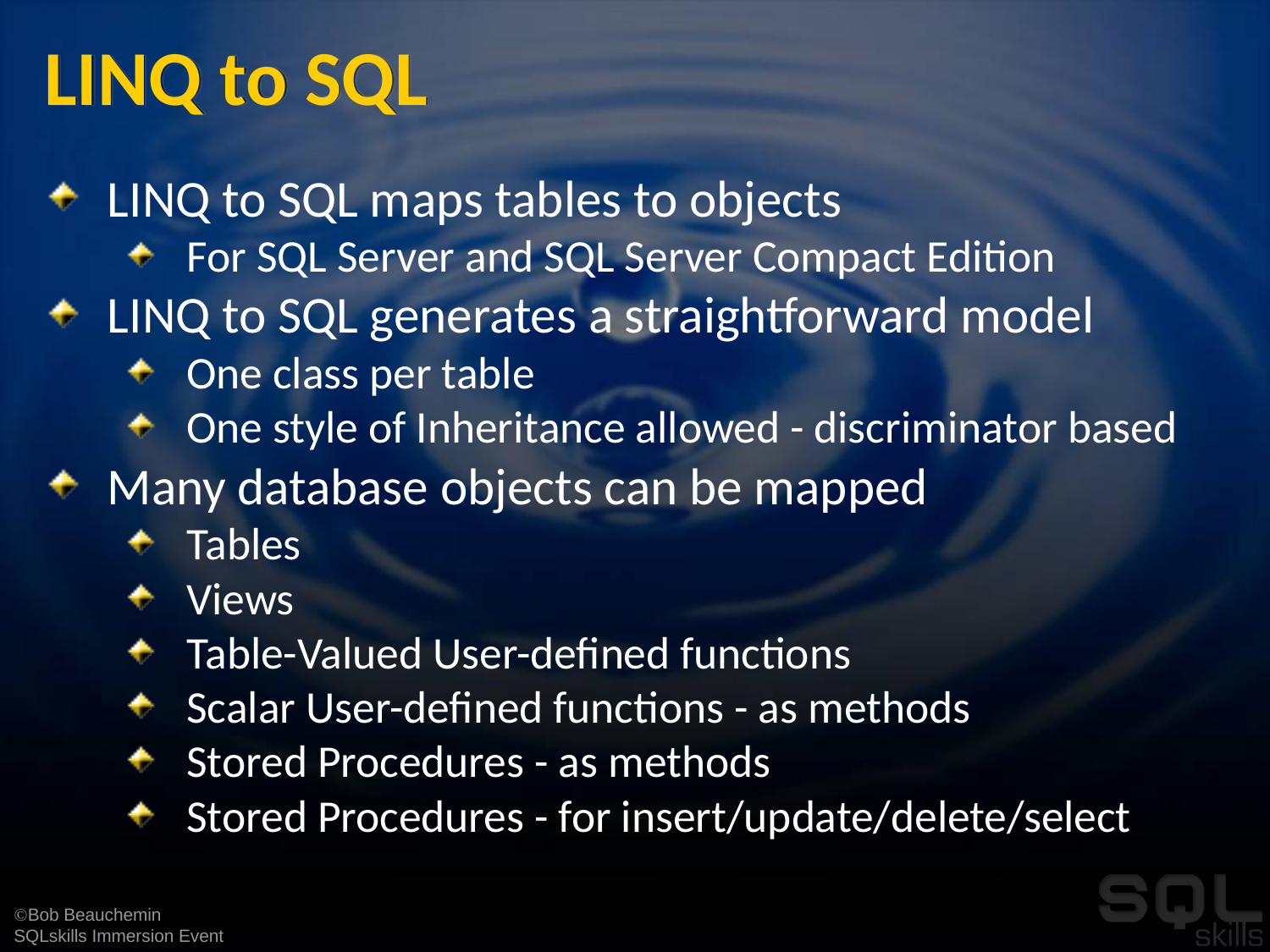

# LINQ to SQL
LINQ to SQL maps tables to objects
For SQL Server and SQL Server Compact Edition
LINQ to SQL generates a straightforward model
One class per table
One style of Inheritance allowed - discriminator based
Many database objects can be mapped
Tables
Views
Table-Valued User-defined functions
Scalar User-defined functions - as methods
Stored Procedures - as methods
Stored Procedures - for insert/update/delete/select